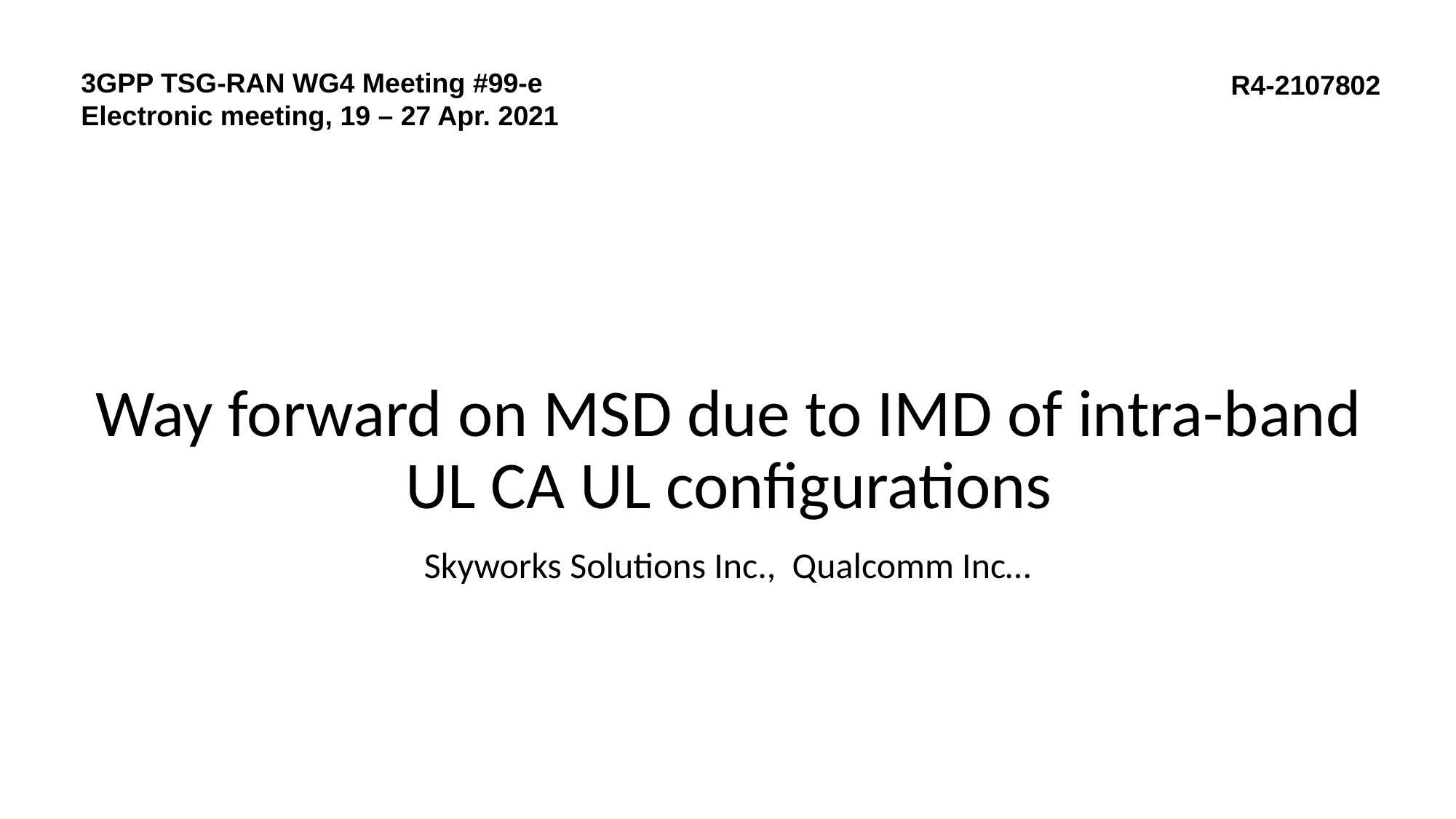

3GPP TSG-RAN WG4 Meeting #99-e
Electronic meeting, 19 – 27 Apr. 2021
R4-2107802
# Way forward on MSD due to IMD of intra-band UL CA UL configurations
Skyworks Solutions Inc.,  Qualcomm Inc…